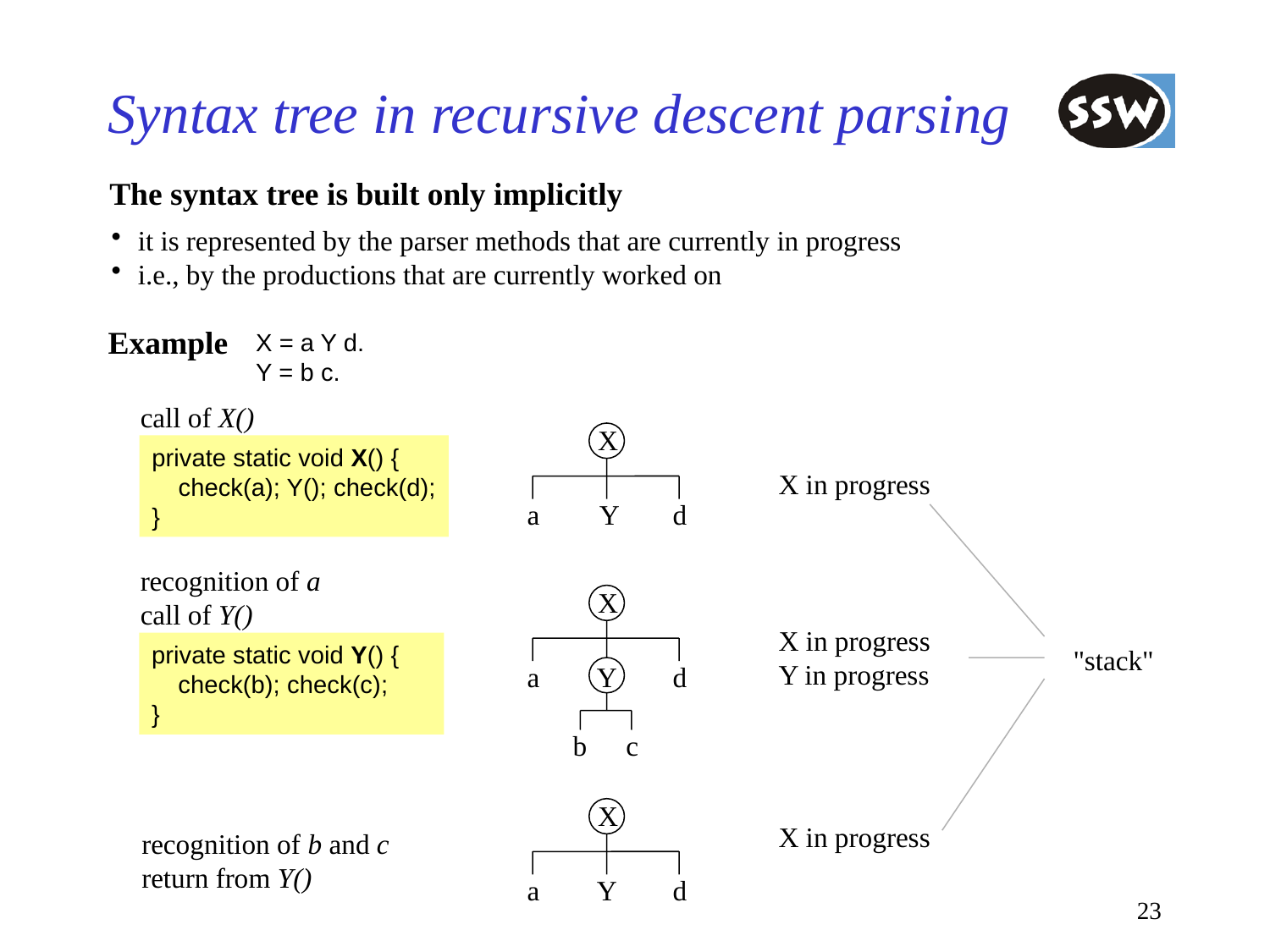

# Syntax tree in recursive descent parsing
The syntax tree is built only implicitly
it is represented by the parser methods that are currently in progress
i.e., by the productions that are currently worked on
Example
X = a Y d.
Y = b c.
call of X()
X

private static void X() {
	check(a); Y(); check(d);
}

X in progress

a
Y
d

"stack"

recognition of a
call of Y()
X

X in progress
Y in progress

private static void Y() {
	check(b); check(c);
}

a
Y
d

b
c
X

X in progress
recognition of b and c
return from Y()

a
Y
d
23